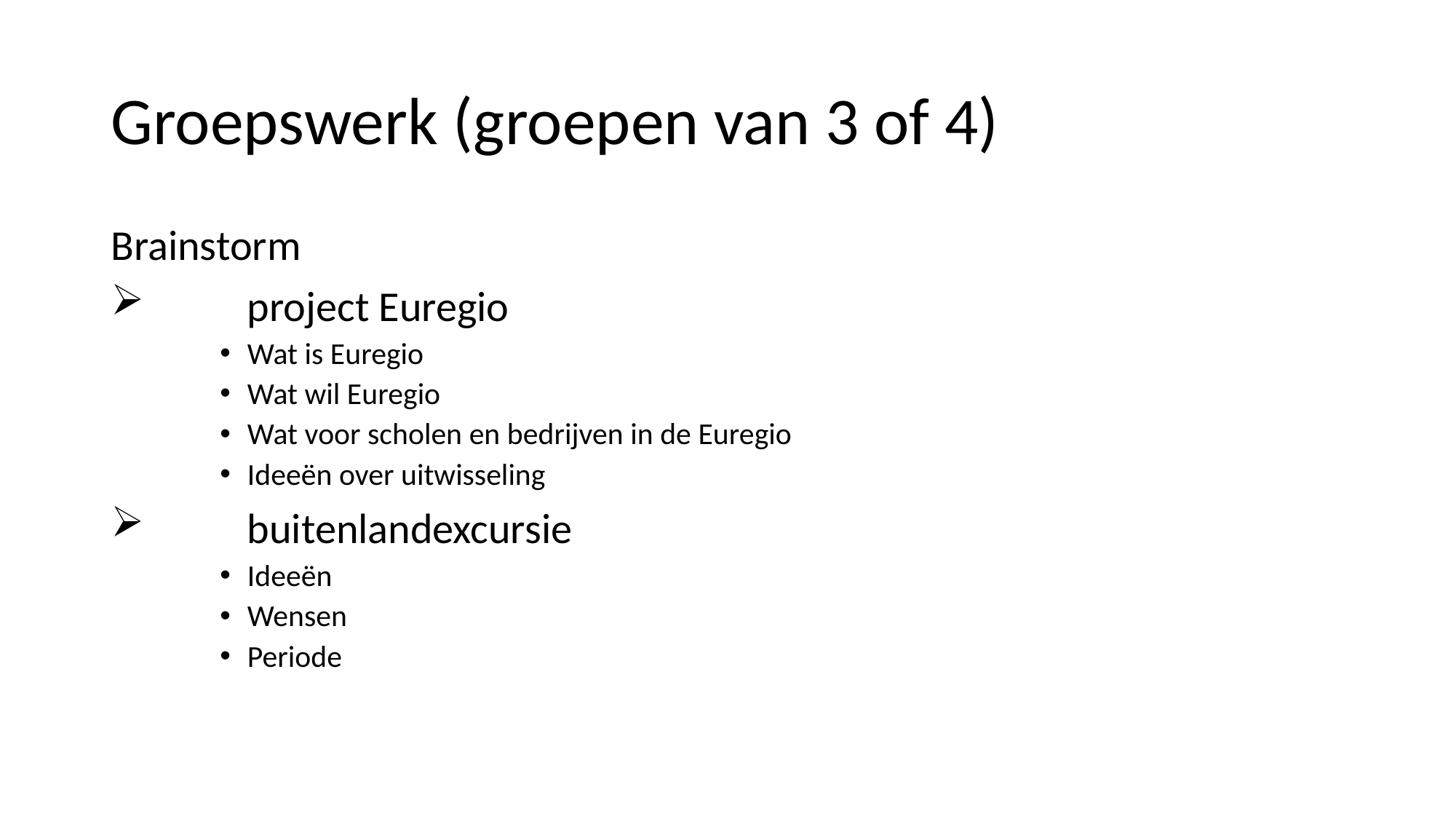

# Groepswerk (groepen van 3 of 4)
Brainstorm
	project Euregio
Wat is Euregio
Wat wil Euregio
Wat voor scholen en bedrijven in de Euregio
Ideeën over uitwisseling
	buitenlandexcursie
Ideeën
Wensen
Periode